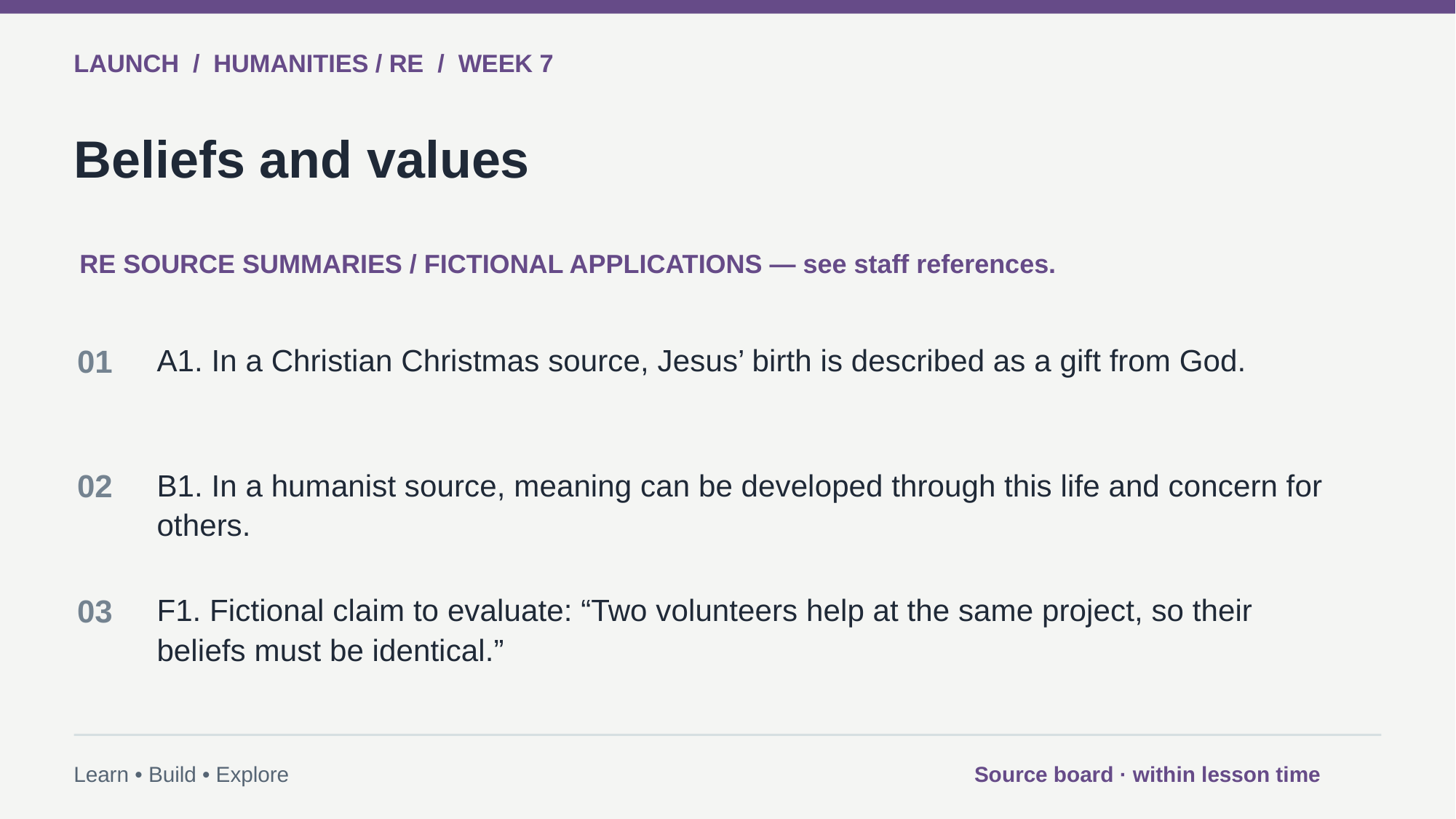

LAUNCH  /  HUMANITIES / RE  /  WEEK 7
Beliefs and values
RE SOURCE SUMMARIES / FICTIONAL APPLICATIONS — see staff references.
01
A1. In a Christian Christmas source, Jesus’ birth is described as a gift from God.
02
B1. In a humanist source, meaning can be developed through this life and concern for others.
03
F1. Fictional claim to evaluate: “Two volunteers help at the same project, so their beliefs must be identical.”

Learn • Build • Explore
Source board · within lesson time